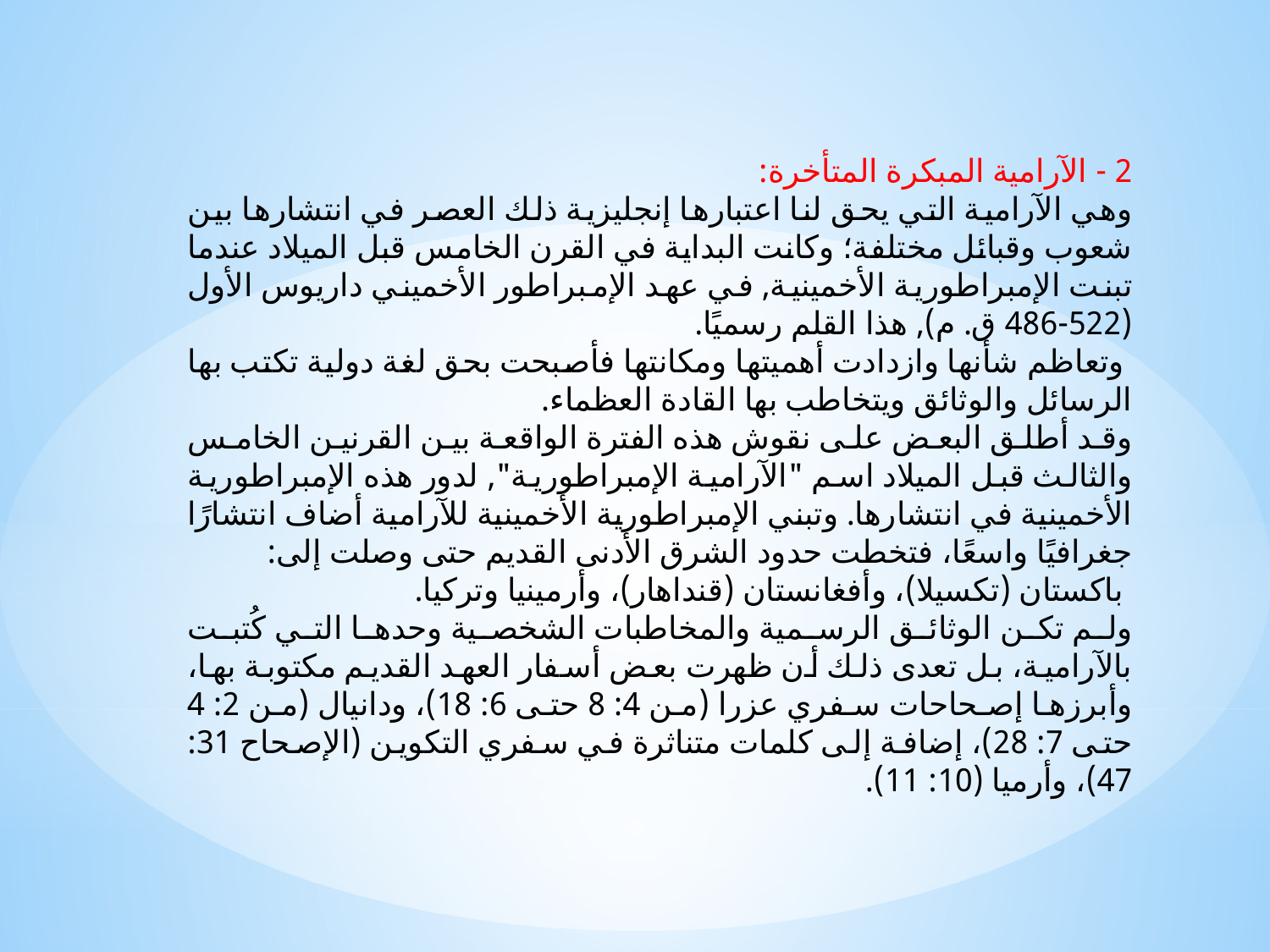

2 - الآرامية المبكرة المتأخرة:
وهي الآرامية التي يحق لنا اعتبارها إنجليزية ذلك العصر في انتشارها بين شعوب وقبائل مختلفة؛ وكانت البداية في القرن الخامس قبل الميلاد عندما تبنت الإمبراطورية الأخمينية, في عهد الإمبراطور الأخميني داريوس الأول (522-486 ق. م), هذا القلم رسميًا.
 وتعاظم شأنها وازدادت أهميتها ومكانتها فأصبحت بحق لغة دولية تكتب بها الرسائل والوثائق ويتخاطب بها القادة العظماء.
وقد أطلق البعض على نقوش هذه الفترة الواقعة بين القرنين الخامس والثالث قبل الميلاد اسم "الآرامية الإمبراطورية", لدور هذه الإمبراطورية الأخمينية في انتشارها. وتبني الإمبراطورية الأخمينية للآرامية أضاف انتشارًا جغرافيًا واسعًا، فتخطت حدود الشرق الأدنى القديم حتى وصلت إلى:
 باكستان (تكسيلا)، وأفغانستان (قنداهار)، وأرمينيا وتركيا.
ولم تكن الوثائق الرسمية والمخاطبات الشخصية وحدها التي كُتبت بالآرامية، بل تعدى ذلك أن ظهرت بعض أسفار العهد القديم مكتوبة بها، وأبرزها إصحاحات سفري عزرا (من 4: 8 حتى 6: 18)، ودانيال (من 2: 4 حتى 7: 28)، إضافة إلى كلمات متناثرة في سفري التكوين (الإصحاح 31: 47)، وأرميا (10: 11).